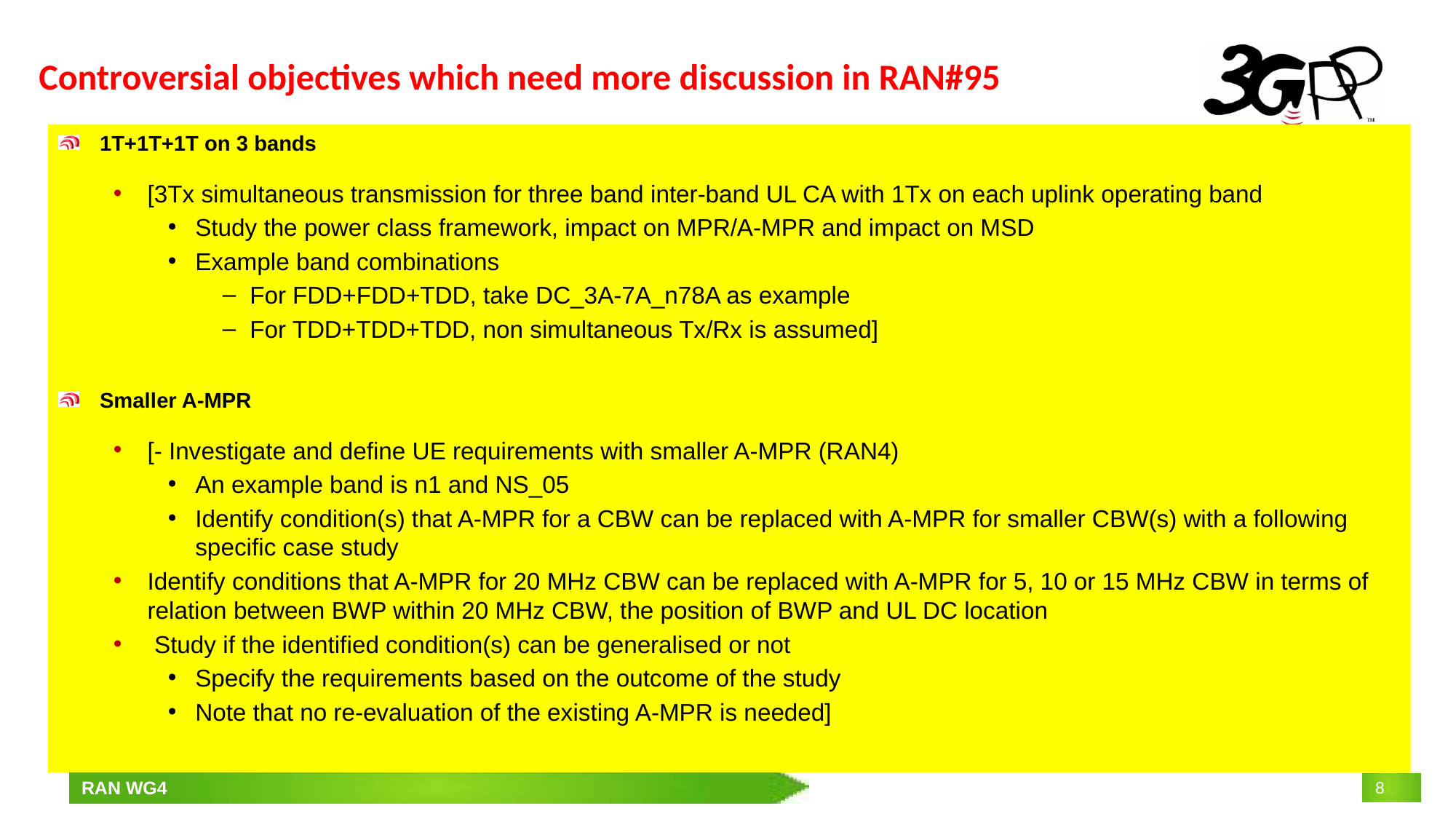

# Controversial objectives which need more discussion in RAN#95
1T+1T+1T on 3 bands
[3Tx simultaneous transmission for three band inter-band UL CA with 1Tx on each uplink operating band
Study the power class framework, impact on MPR/A-MPR and impact on MSD
Example band combinations
For FDD+FDD+TDD, take DC_3A-7A_n78A as example
For TDD+TDD+TDD, non simultaneous Tx/Rx is assumed]

Smaller A-MPR
[- Investigate and define UE requirements with smaller A-MPR (RAN4)
An example band is n1 and NS_05
Identify condition(s) that A-MPR for a CBW can be replaced with A-MPR for smaller CBW(s) with a following specific case study
Identify conditions that A-MPR for 20 MHz CBW can be replaced with A-MPR for 5, 10 or 15 MHz CBW in terms of relation between BWP within 20 MHz CBW, the position of BWP and UL DC location
 Study if the identified condition(s) can be generalised or not
Specify the requirements based on the outcome of the study
Note that no re-evaluation of the existing A-MPR is needed]